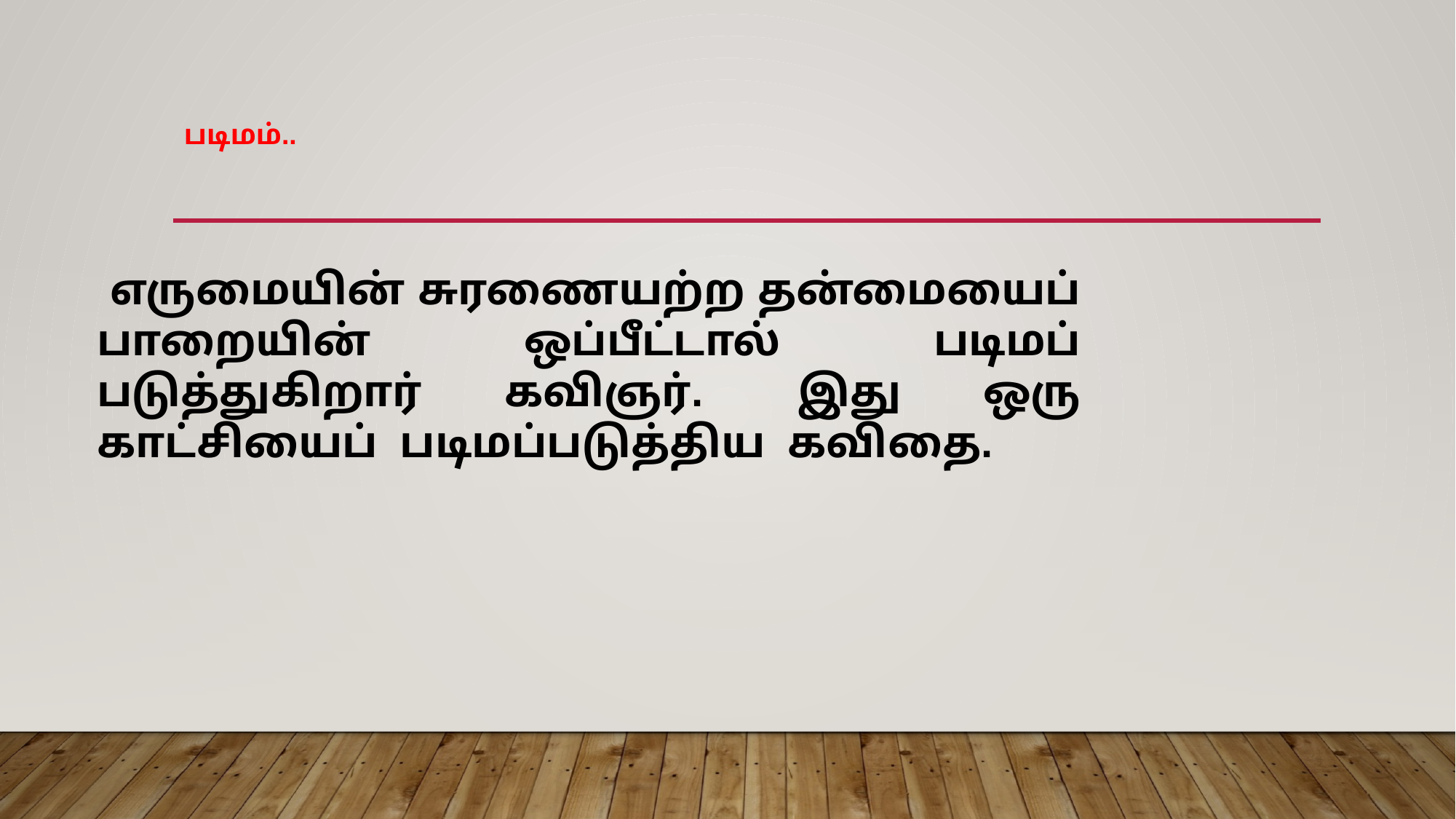

# படிமம்..
 எருமையின் சுரணையற்ற தன்மையைப் பாறையின் ஒப்பீட்டால் படிமப் படுத்துகிறார் கவிஞர்.  இது ஒரு காட்சியைப்  படிமப்படுத்திய  கவிதை.